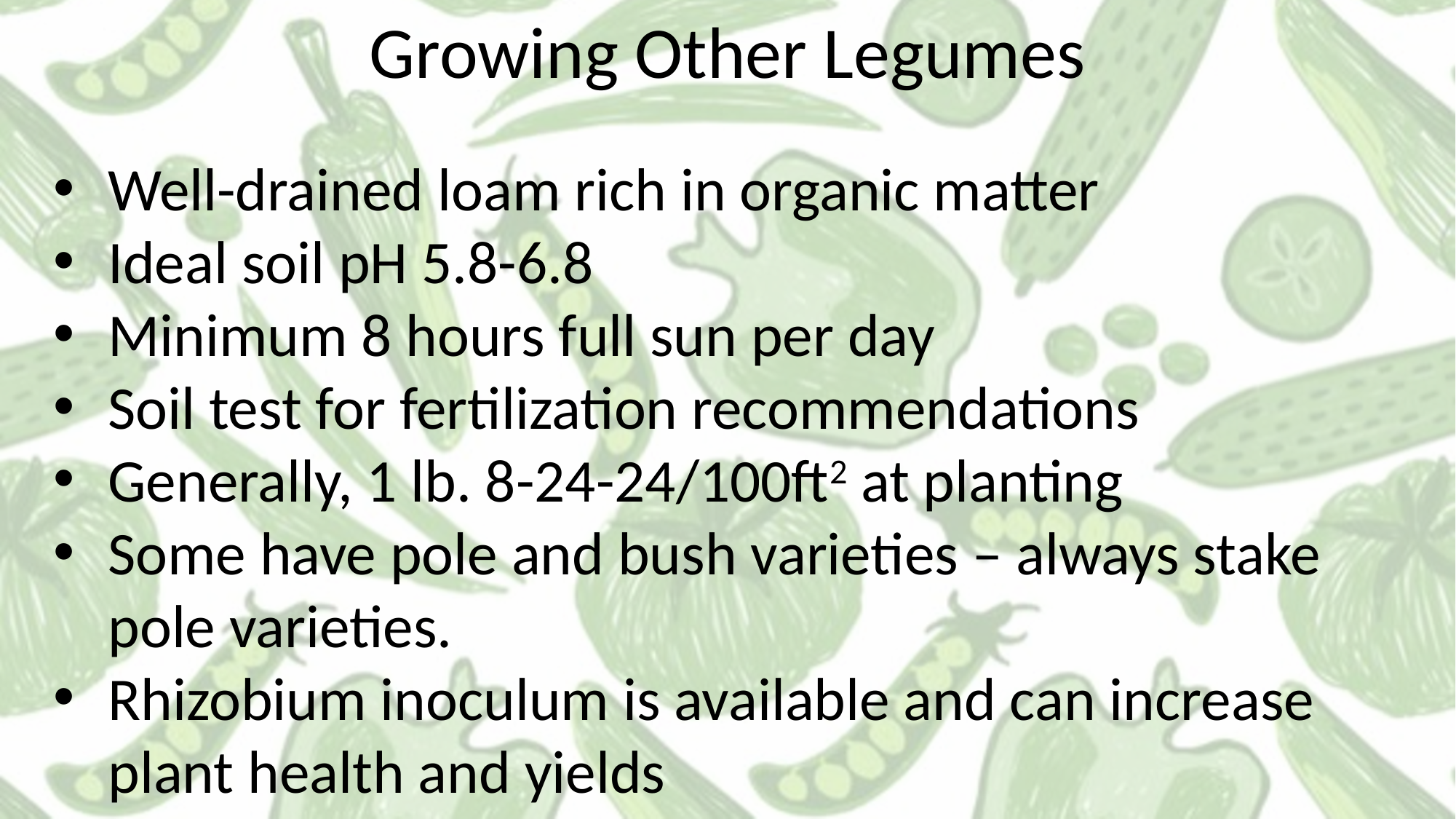

Growing Other Legumes
Well-drained loam rich in organic matter
Ideal soil pH 5.8-6.8
Minimum 8 hours full sun per day
Soil test for fertilization recommendations
Generally, 1 lb. 8-24-24/100ft2 at planting
Some have pole and bush varieties – always stake pole varieties.
Rhizobium inoculum is available and can increase plant health and yields